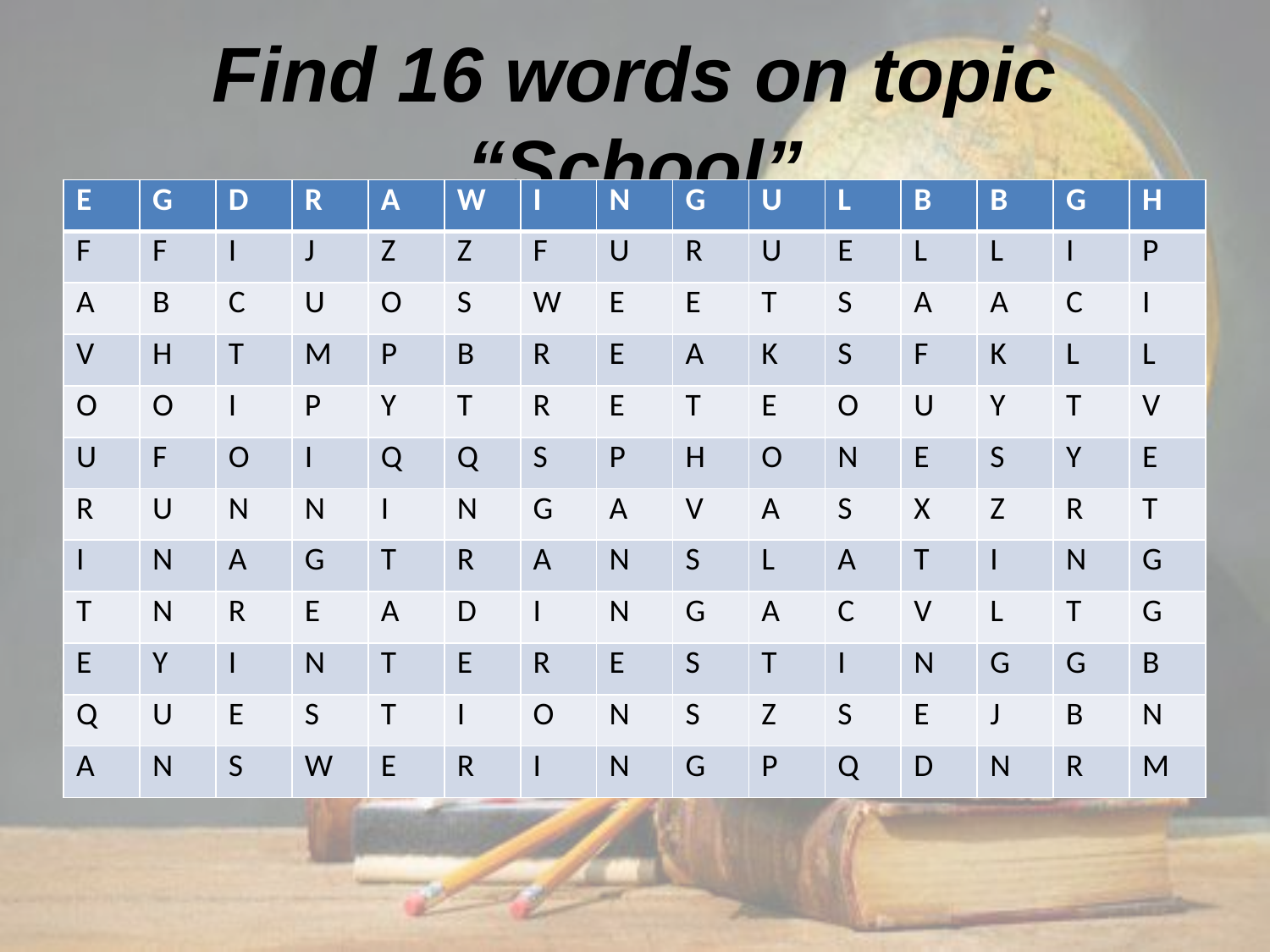

# Find 16 words on topic “School”
| E | G | D | R | A | W | I | N | G | U | L | B | B | G | H |
| --- | --- | --- | --- | --- | --- | --- | --- | --- | --- | --- | --- | --- | --- | --- |
| F | F | I | J | Z | Z | F | U | R | U | E | L | L | I | P |
| A | B | C | U | O | S | W | E | E | T | S | A | A | C | I |
| V | H | T | M | P | B | R | E | A | K | S | F | K | L | L |
| O | O | I | P | Y | T | R | E | T | E | O | U | Y | T | V |
| U | F | O | I | Q | Q | S | P | H | O | N | E | S | Y | E |
| R | U | N | N | I | N | G | A | V | A | S | X | Z | R | T |
| I | N | A | G | T | R | A | N | S | L | A | T | I | N | G |
| T | N | R | E | A | D | I | N | G | A | C | V | L | T | G |
| E | Y | I | N | T | E | R | E | S | T | I | N | G | G | B |
| Q | U | E | S | T | I | O | N | S | Z | S | E | J | B | N |
| A | N | S | W | E | R | I | N | G | P | Q | D | N | R | M |